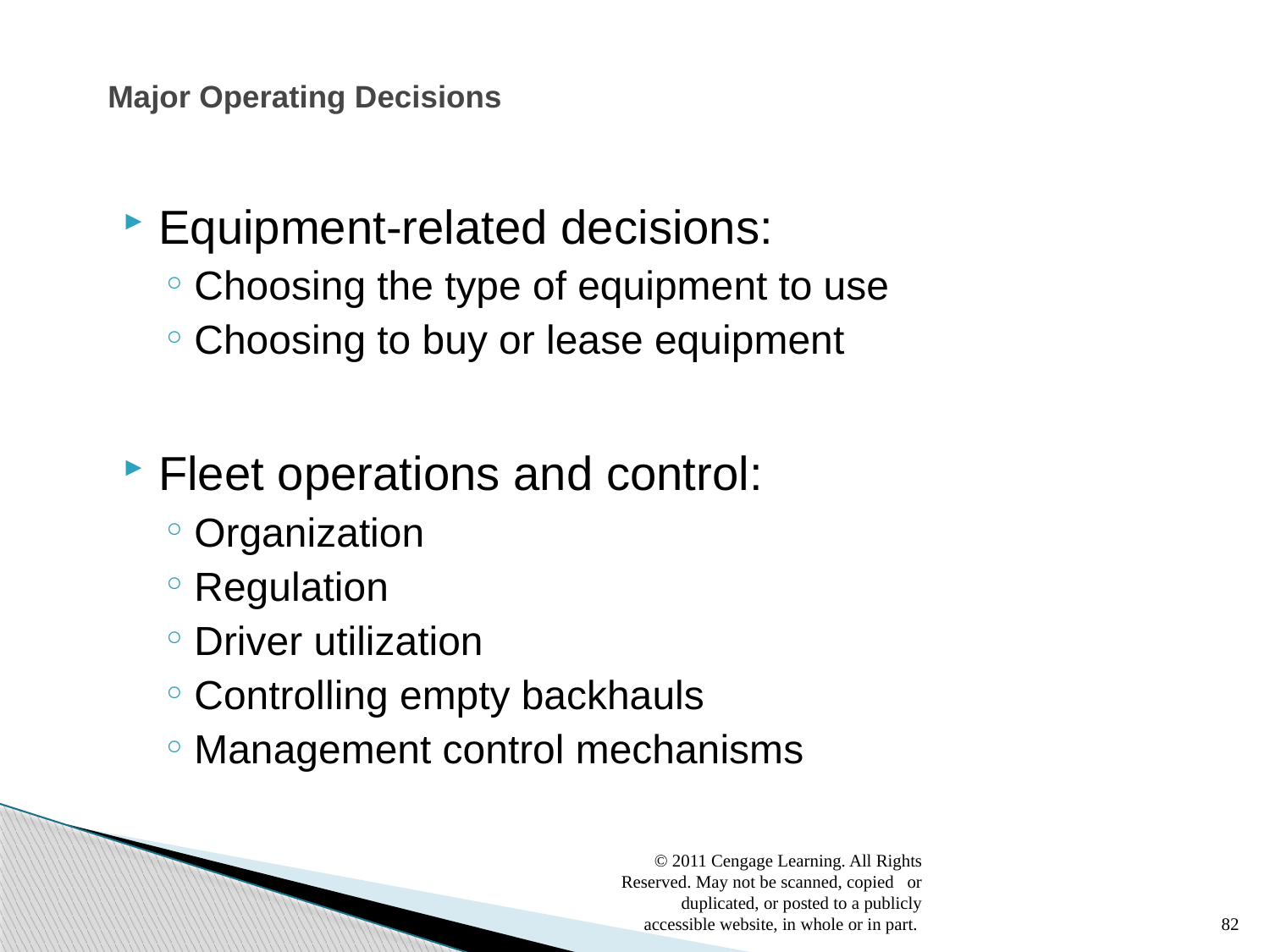

# Major Operating Decisions
Equipment-related decisions:
Choosing the type of equipment to use
Choosing to buy or lease equipment

Fleet operations and control:
Organization
Regulation
Driver utilization
Controlling empty backhauls
Management control mechanisms

© 2011 Cengage Learning. All Rights Reserved. May not be scanned, copied   or duplicated, or posted to a publicly accessible website, in whole or in part.
82